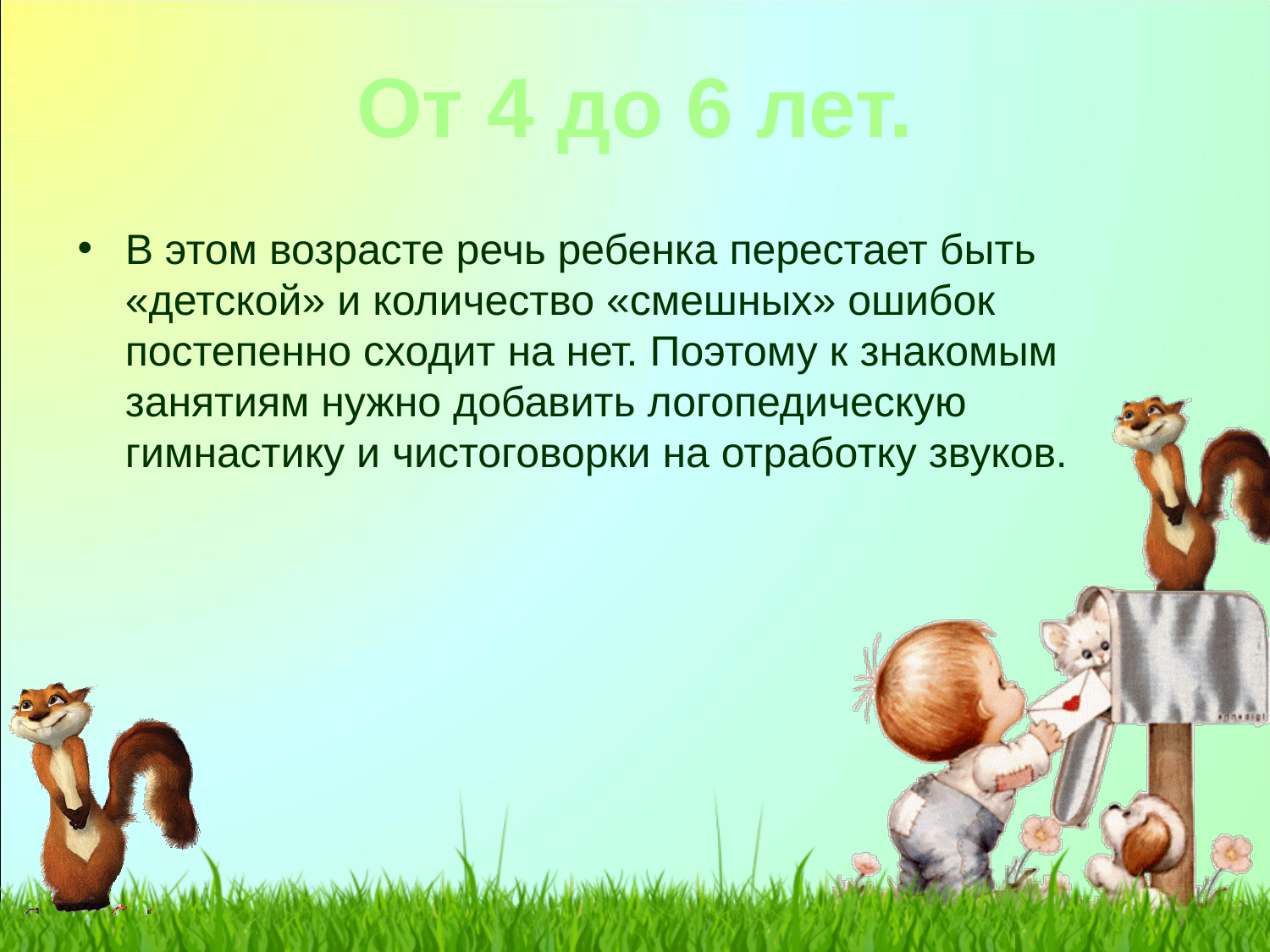

#
От 4 до 6 лет.
В этом возрасте речь ребенка перестает быть «детской» и количество «смешных» ошибок постепенно сходит на нет. Поэтому к знакомым занятиям нужно добавить логопедическую гимнастику и чистоговорки на отработку звуков.